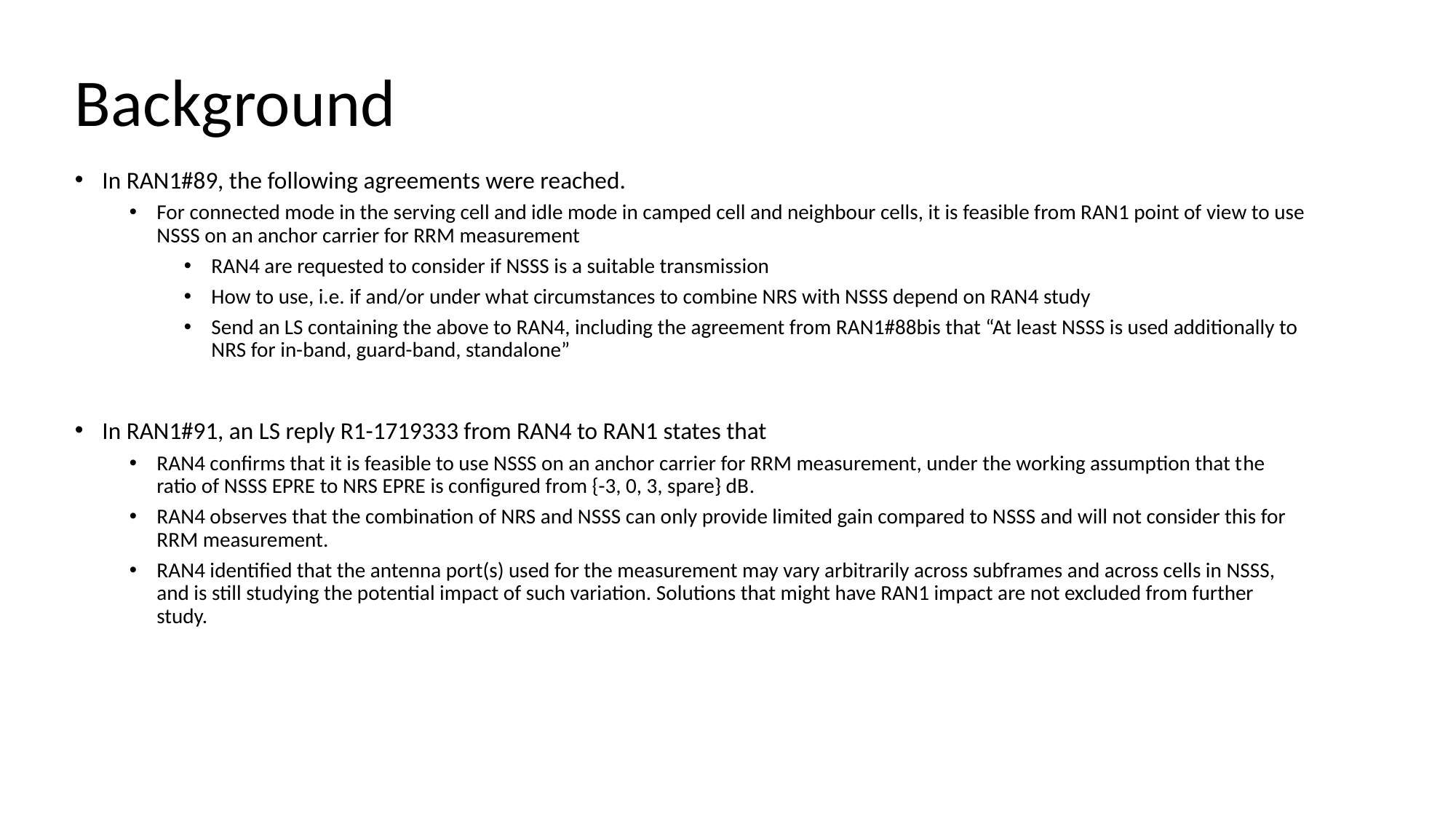

# Background
In RAN1#89, the following agreements were reached.
For connected mode in the serving cell and idle mode in camped cell and neighbour cells, it is feasible from RAN1 point of view to use NSSS on an anchor carrier for RRM measurement
RAN4 are requested to consider if NSSS is a suitable transmission
How to use, i.e. if and/or under what circumstances to combine NRS with NSSS depend on RAN4 study
Send an LS containing the above to RAN4, including the agreement from RAN1#88bis that “At least NSSS is used additionally to NRS for in-band, guard-band, standalone”

In RAN1#91, an LS reply R1-1719333 from RAN4 to RAN1 states that
RAN4 confirms that it is feasible to use NSSS on an anchor carrier for RRM measurement, under the working assumption that the ratio of NSSS EPRE to NRS EPRE is configured from {-3, 0, 3, spare} dB.
RAN4 observes that the combination of NRS and NSSS can only provide limited gain compared to NSSS and will not consider this for RRM measurement.
RAN4 identified that the antenna port(s) used for the measurement may vary arbitrarily across subframes and across cells in NSSS, and is still studying the potential impact of such variation. Solutions that might have RAN1 impact are not excluded from further study.